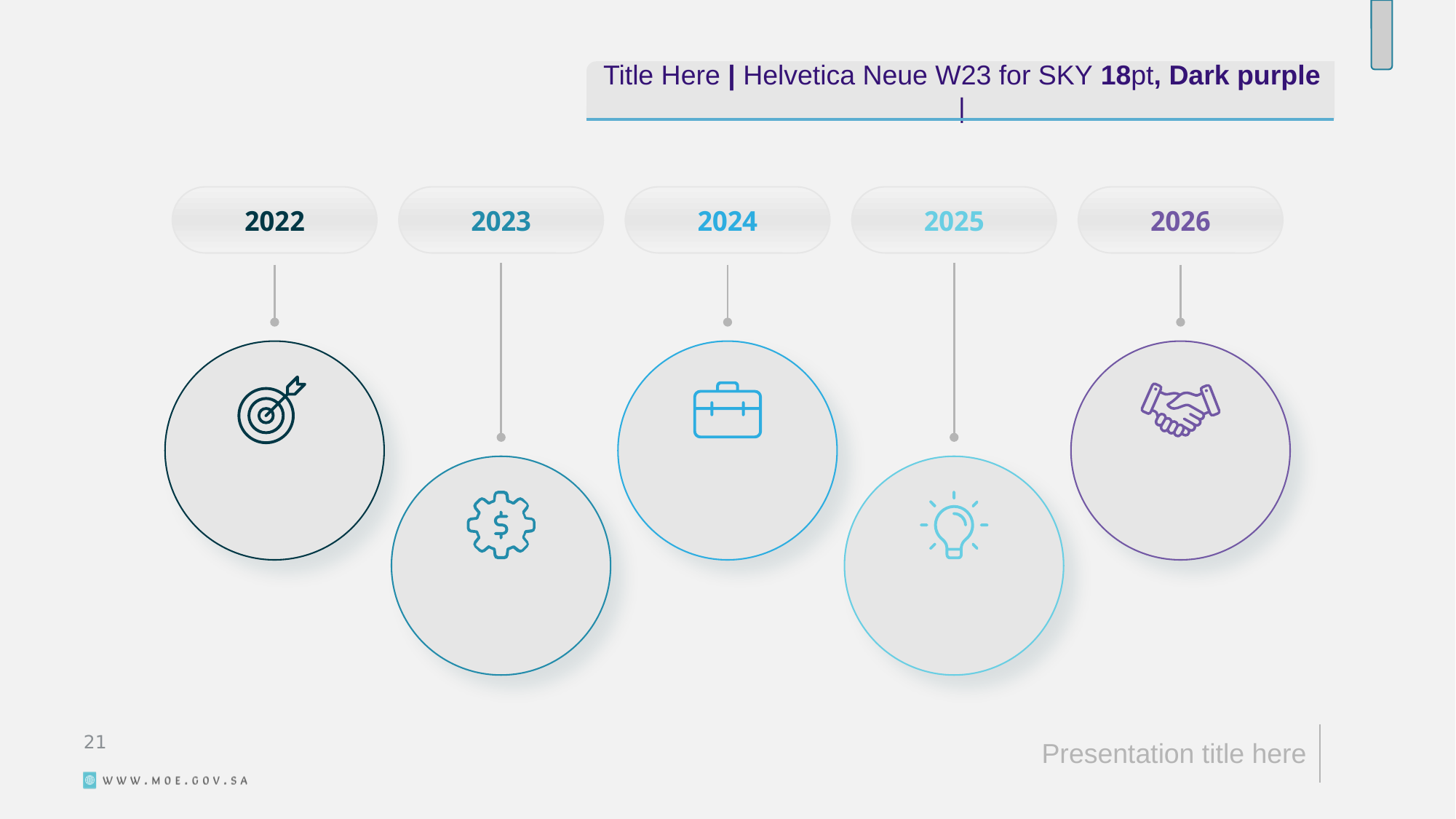

Title Here | Helvetica Neue W23 for SKY 18pt, Dark purple |
2022
2023
2024
2025
2026

21
Presentation title here